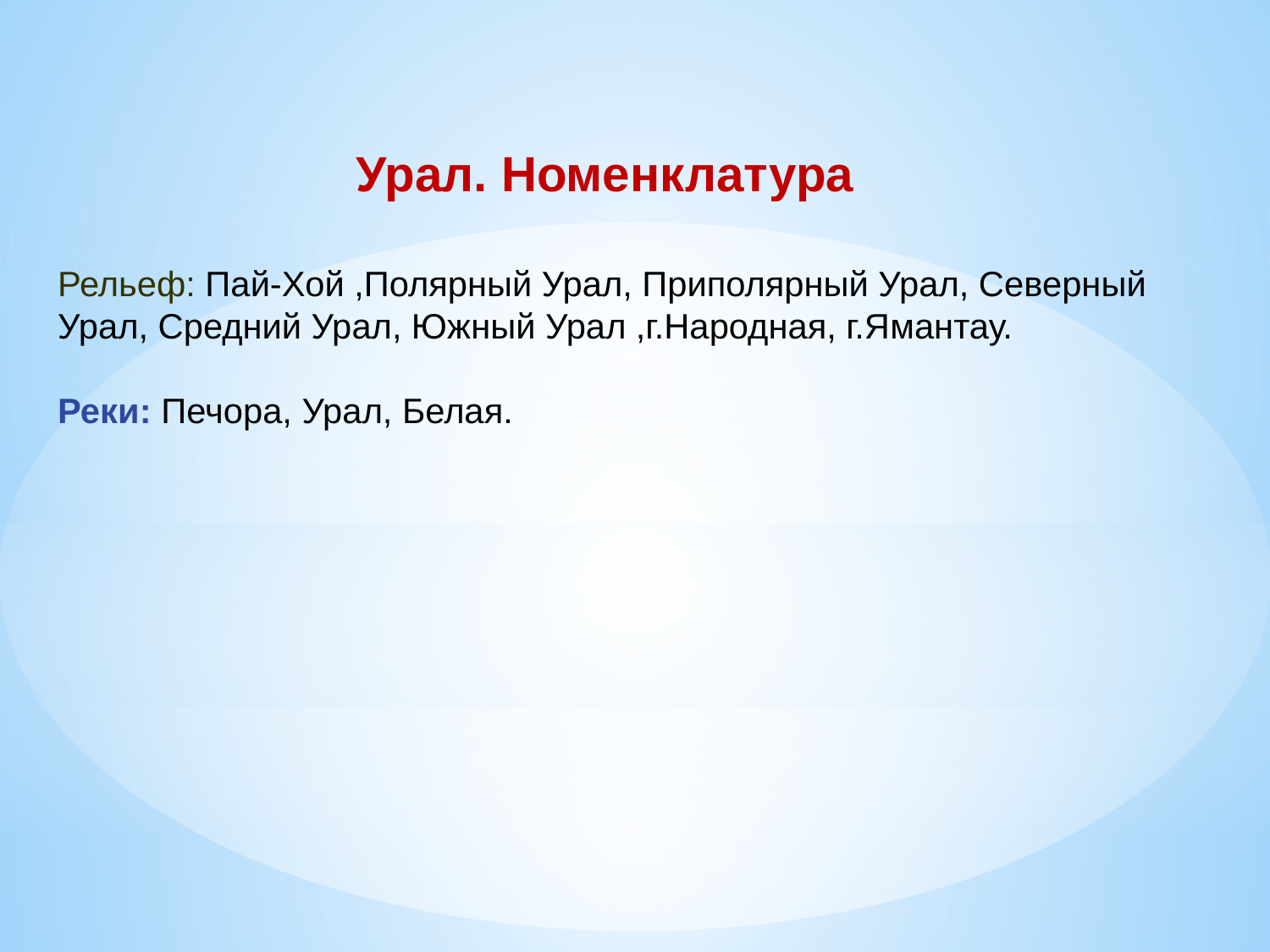

Урал. Номенклатура

Рельеф: Пай-Хой ,Полярный Урал, Приполярный Урал, Северный Урал, Средний Урал, Южный Урал ,г.Народная, г.Ямантау.

Реки: Печора, Урал, Белая.